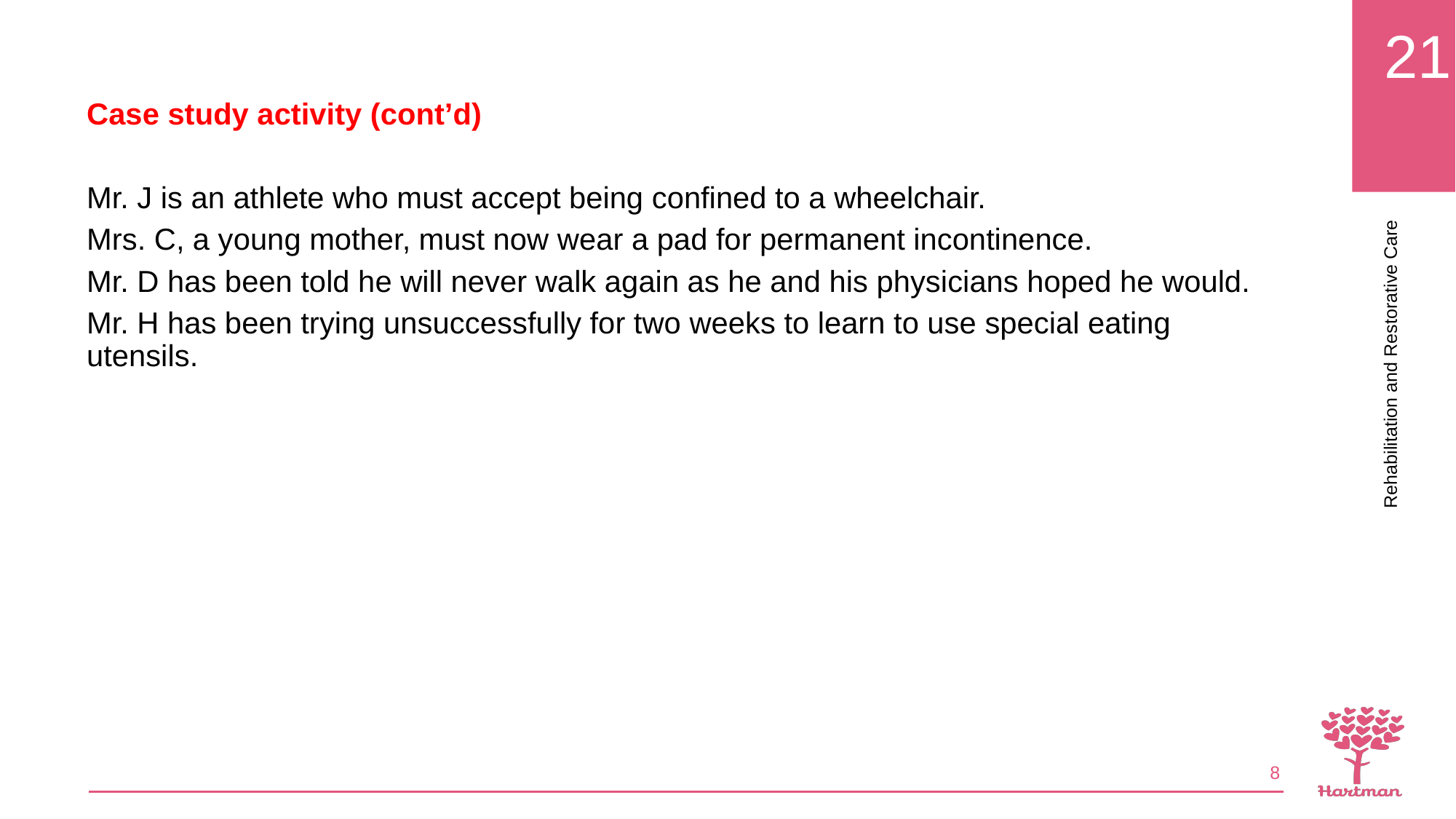

Case study activity (cont’d)

Mr. J is an athlete who must accept being confined to a wheelchair.
Mrs. C, a young mother, must now wear a pad for permanent incontinence.
Mr. D has been told he will never walk again as he and his physicians hoped he would.
Mr. H has been trying unsuccessfully for two weeks to learn to use special eating utensils.

8